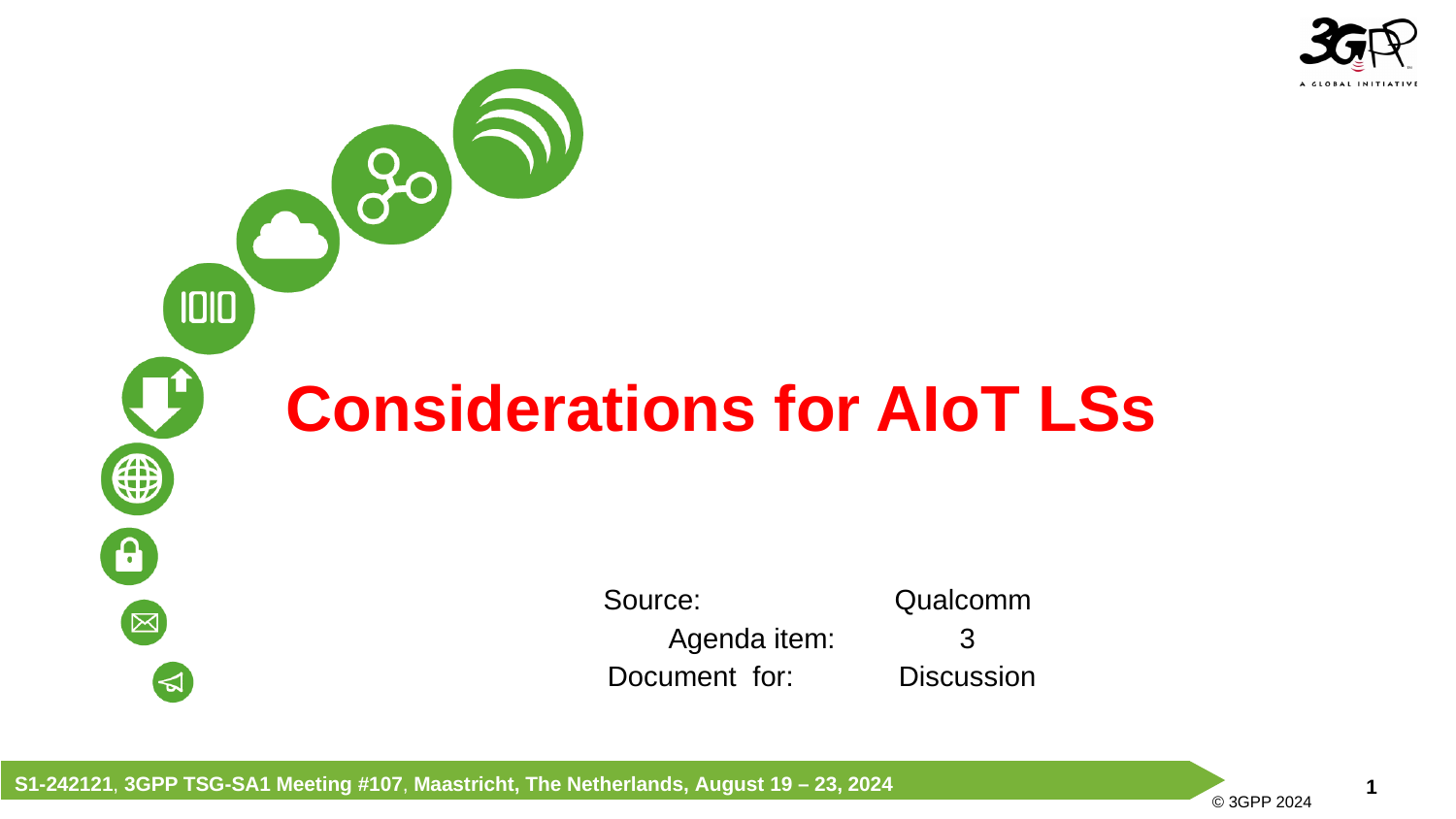

Considerations for AIoT LSs
Source: 		Qualcomm
Agenda item: 	3
Document  for:	Discussion
S1-242121, 3GPP TSG-SA1 Meeting #107, Maastricht, The Netherlands, August 19 – 23, 2024

© 3GPP 2024